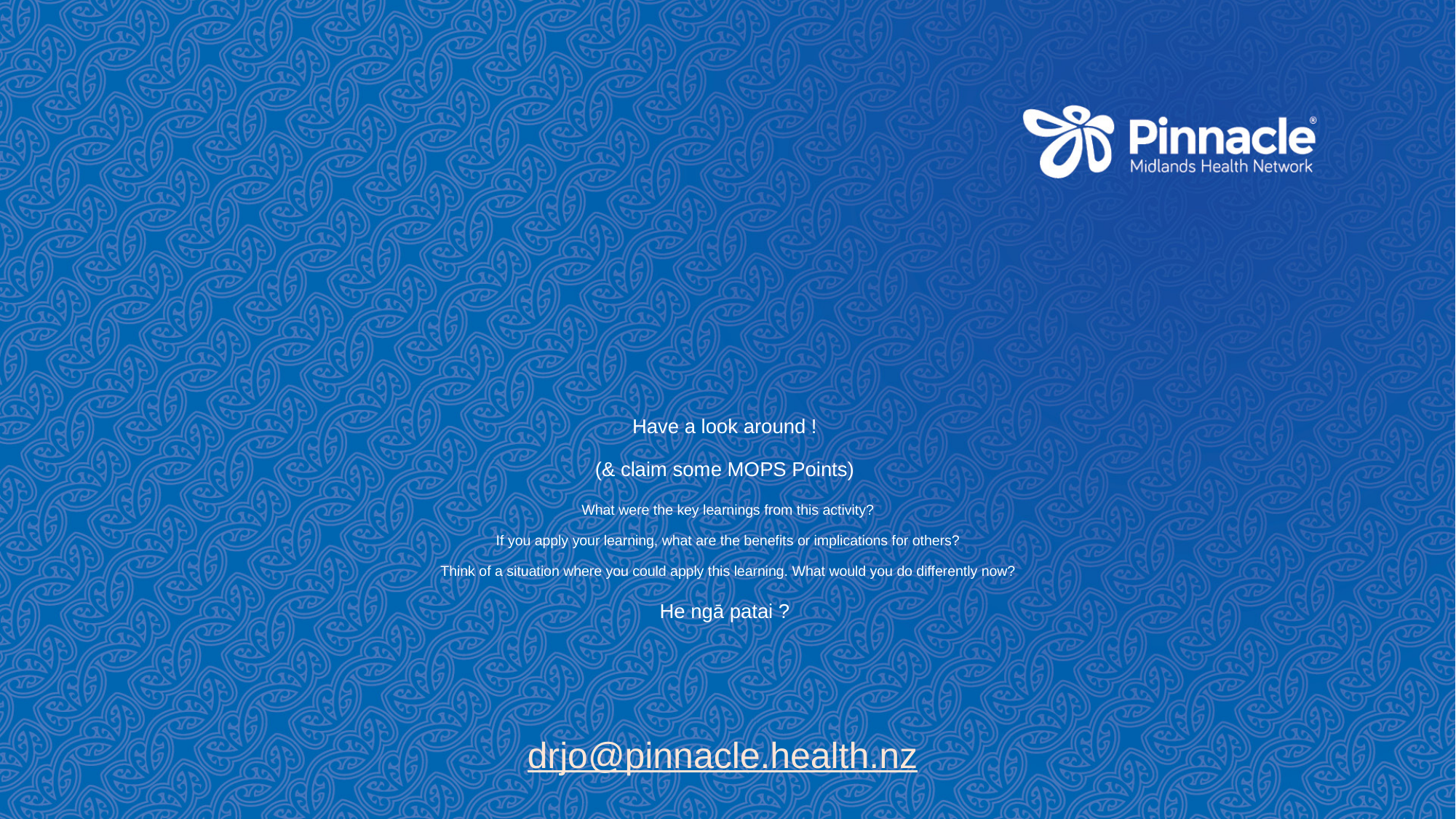

# Have a look around !  (& claim some MOPS Points)  What were the key learnings from this activity? If you apply your learning, what are the benefits or implications for others? Think of a situation where you could apply this learning. What would you do differently now? He ngā patai ?
drjo@pinnacle.health.nz